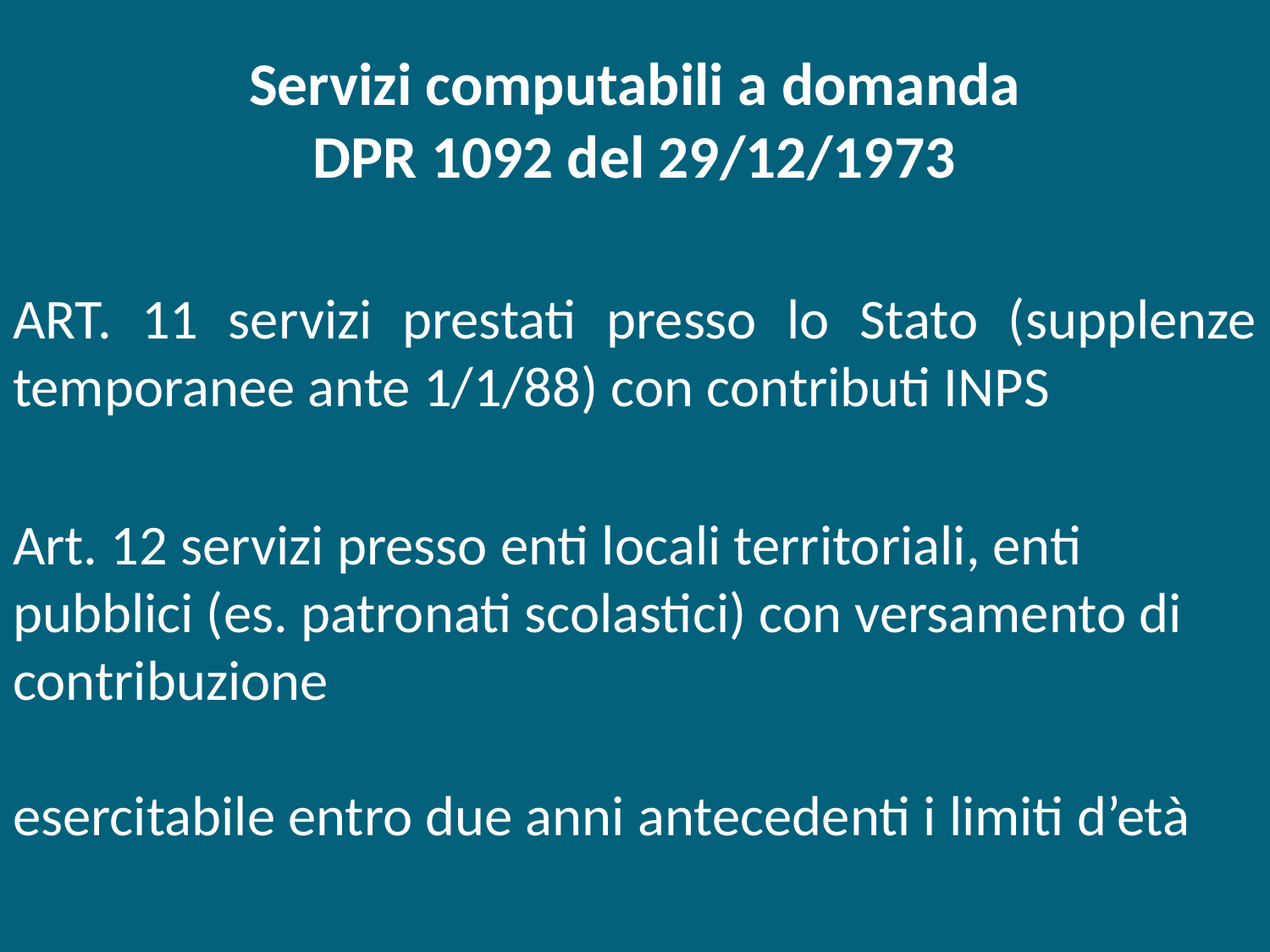

# Servizi computabili a domanda DPR 1092 del 29/12/1973
ART. 11 servizi prestati presso lo Stato (supplenze temporanee ante 1/1/88) con contributi INPS

Art. 12 servizi presso enti locali territoriali, enti pubblici (es. patronati scolastici) con versamento di contribuzione
esercitabile entro due anni antecedenti i limiti d’età